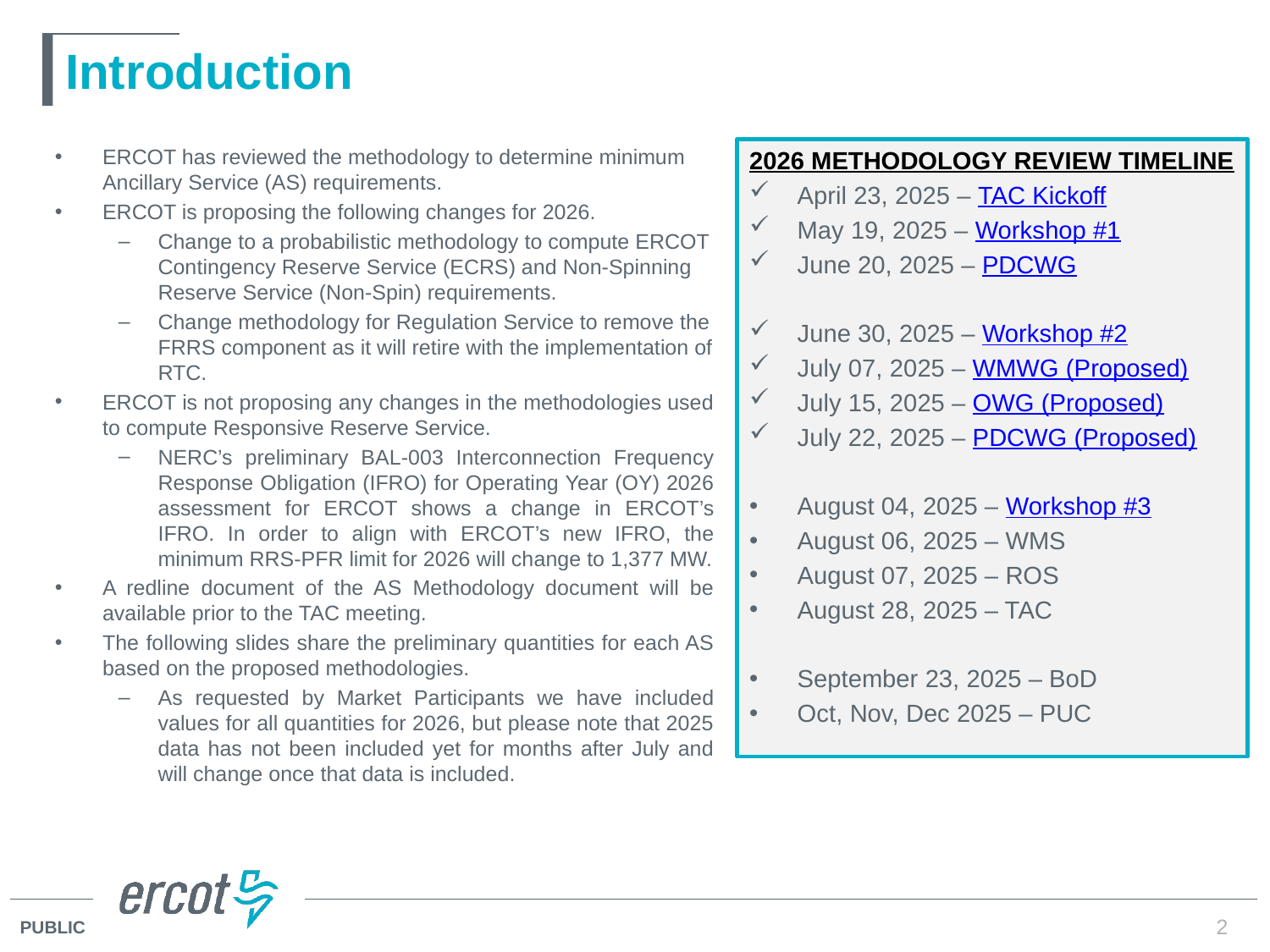

# Introduction
ERCOT has reviewed the methodology to determine minimum Ancillary Service (AS) requirements.
ERCOT is proposing the following changes for 2026.
Change to a probabilistic methodology to compute ERCOT Contingency Reserve Service (ECRS) and Non-Spinning Reserve Service (Non-Spin) requirements.
Change methodology for Regulation Service to remove the FRRS component as it will retire with the implementation of RTC.
ERCOT is not proposing any changes in the methodologies used to compute Responsive Reserve Service.
NERC’s preliminary BAL-003 Interconnection Frequency Response Obligation (IFRO) for Operating Year (OY) 2026 assessment for ERCOT shows a change in ERCOT’s IFRO. In order to align with ERCOT’s new IFRO, the minimum RRS-PFR limit for 2026 will change to 1,377 MW.
A redline document of the AS Methodology document will be available prior to the TAC meeting.
The following slides share the preliminary quantities for each AS based on the proposed methodologies.
As requested by Market Participants we have included values for all quantities for 2026, but please note that 2025 data has not been included yet for months after July and will change once that data is included.
2026 Methodology Review Timeline
April 23, 2025 – TAC Kickoff
May 19, 2025 – Workshop #1
June 20, 2025 – PDCWG

June 30, 2025 – Workshop #2
July 07, 2025 – WMWG (Proposed)
July 15, 2025 – OWG (Proposed)
July 22, 2025 – PDCWG (Proposed)

August 04, 2025 – Workshop #3
August 06, 2025 – WMS
August 07, 2025 – ROS
August 28, 2025 – TAC

September 23, 2025 – BoD
Oct, Nov, Dec 2025 – PUC
2